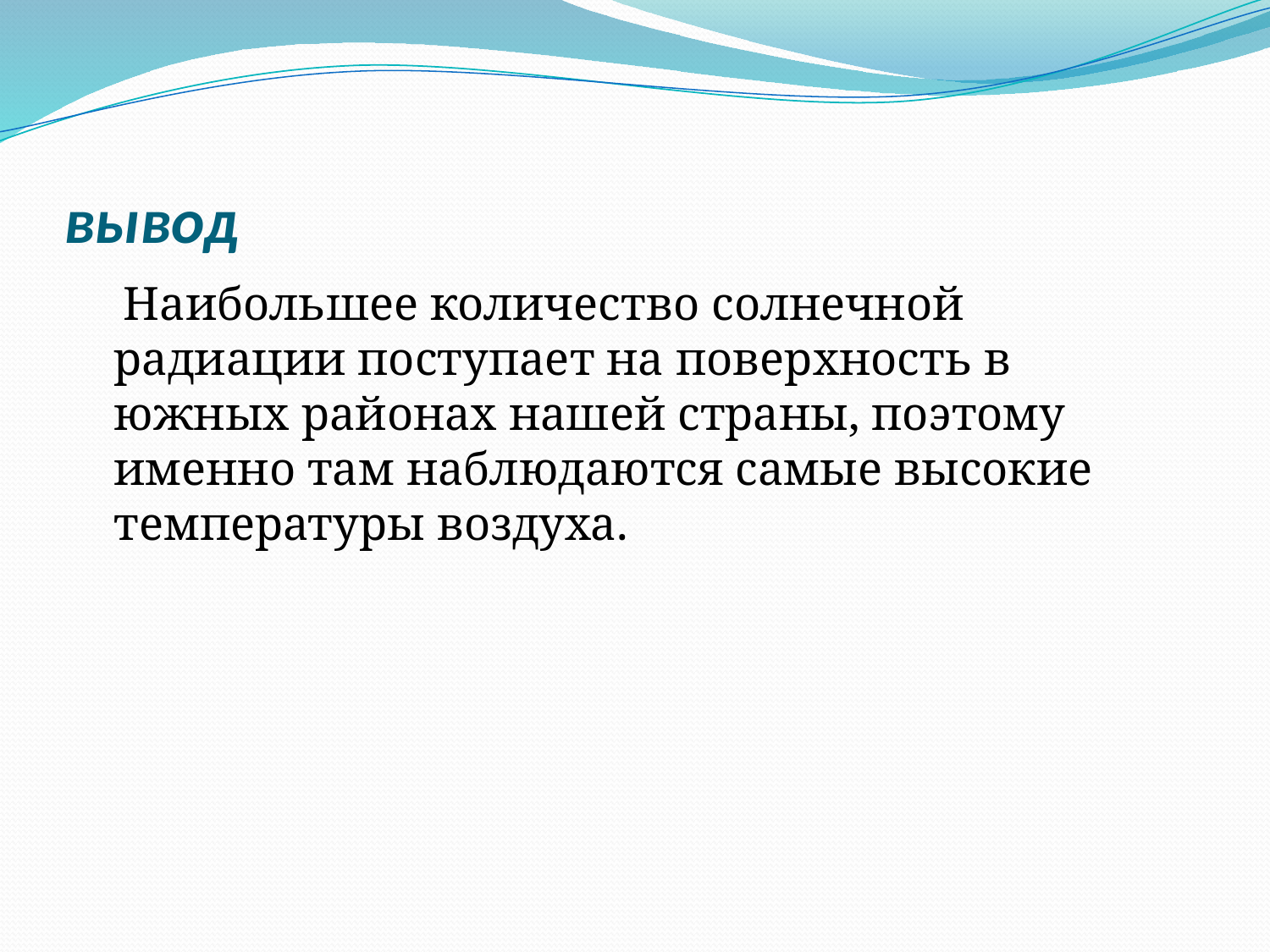

# вывод
    Наибольшее количество солнечной радиации поступает на поверхность в южных районах нашей страны, поэтому именно там наблюдаются самые высокие температуры воздуха.